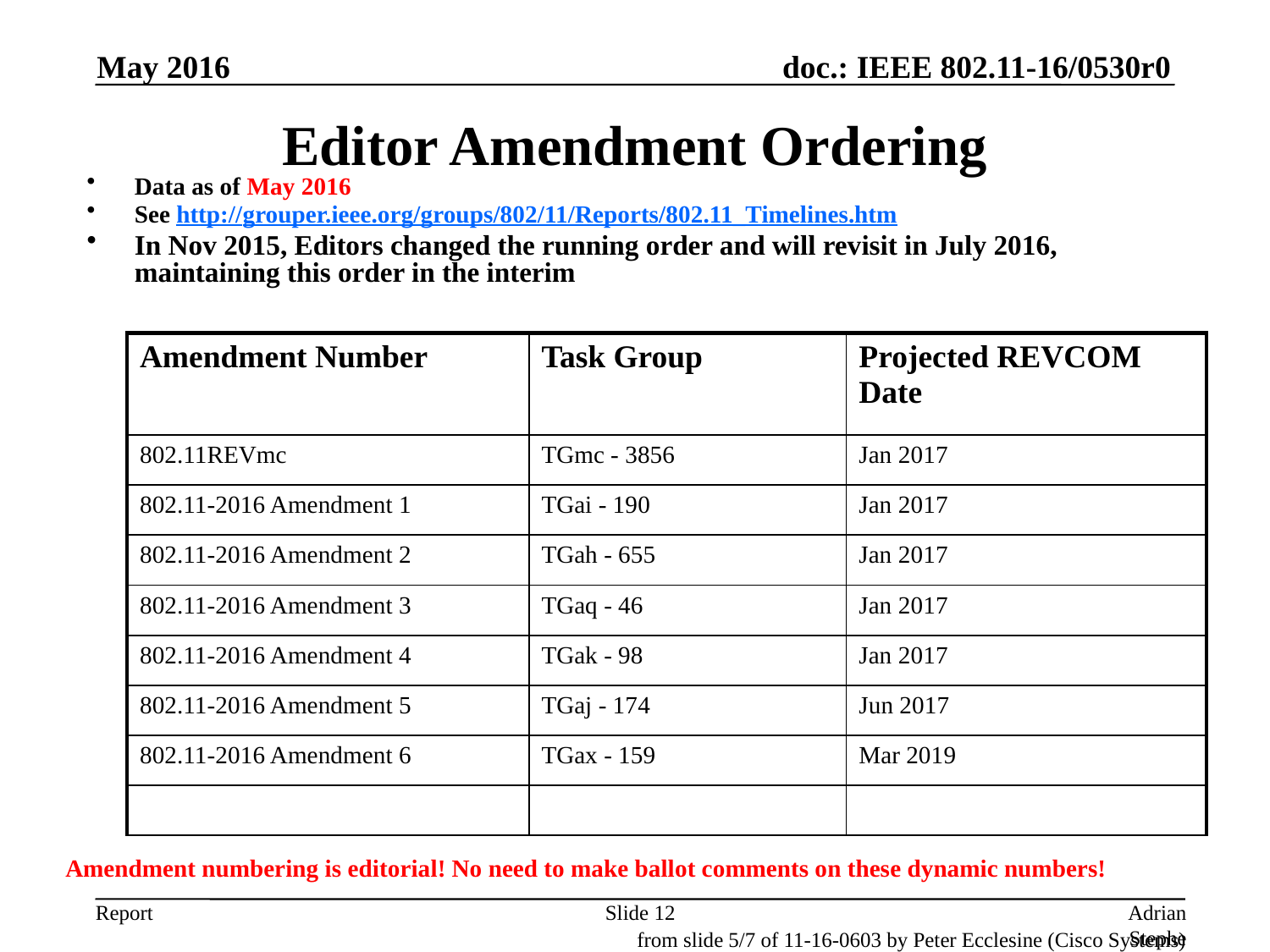

May 2016
# Editor Amendment Ordering
Data as of May 2016
See http://grouper.ieee.org/groups/802/11/Reports/802.11_Timelines.htm
In Nov 2015, Editors changed the running order and will revisit in July 2016, maintaining this order in the interim
| Amendment Number | Task Group | Projected REVCOM Date |
| --- | --- | --- |
| 802.11REVmc | TGmc - 3856 | Jan 2017 |
| 802.11-2016 Amendment 1 | TGai - 190 | Jan 2017 |
| 802.11-2016 Amendment 2 | TGah - 655 | Jan 2017 |
| 802.11-2016 Amendment 3 | TGaq - 46 | Jan 2017 |
| 802.11-2016 Amendment 4 | TGak - 98 | Jan 2017 |
| 802.11-2016 Amendment 5 | TGaj - 174 | Jun 2017 |
| 802.11-2016 Amendment 6 | TGax - 159 | Mar 2019 |
|  |  |  |
Amendment numbering is editorial! No need to make ballot comments on these dynamic numbers!
Slide 12
Adrian Stephens, Intel Corporation
from slide 5/7 of 11-16-0603 by Peter Ecclesine (Cisco Systems)